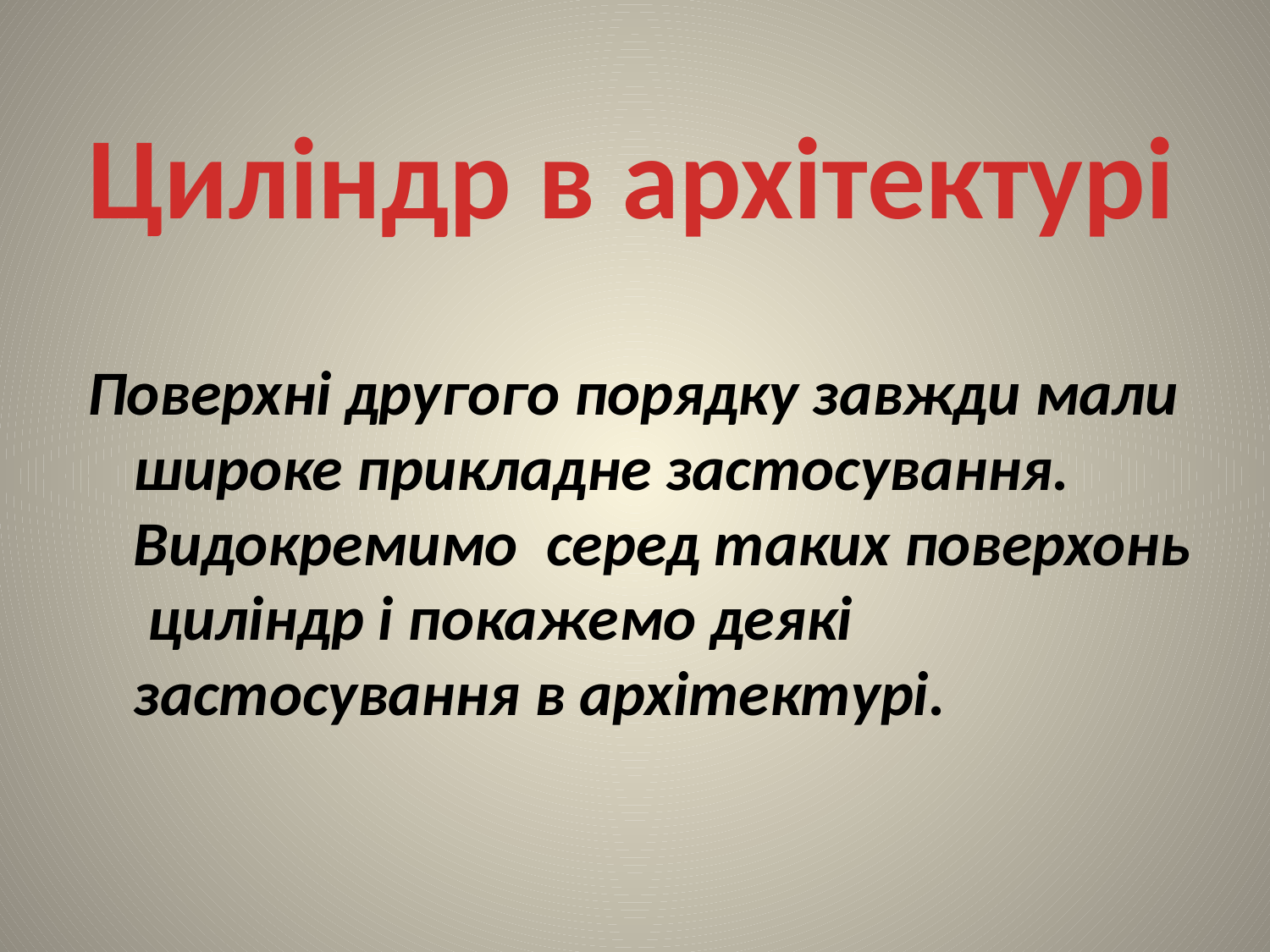

Циліндр в архітектурі
Поверхні другого порядку завжди мали широке прикладне застосування. Видокремимо  серед таких поверхонь  циліндр і покажемо деякі застосування в архітектурі.